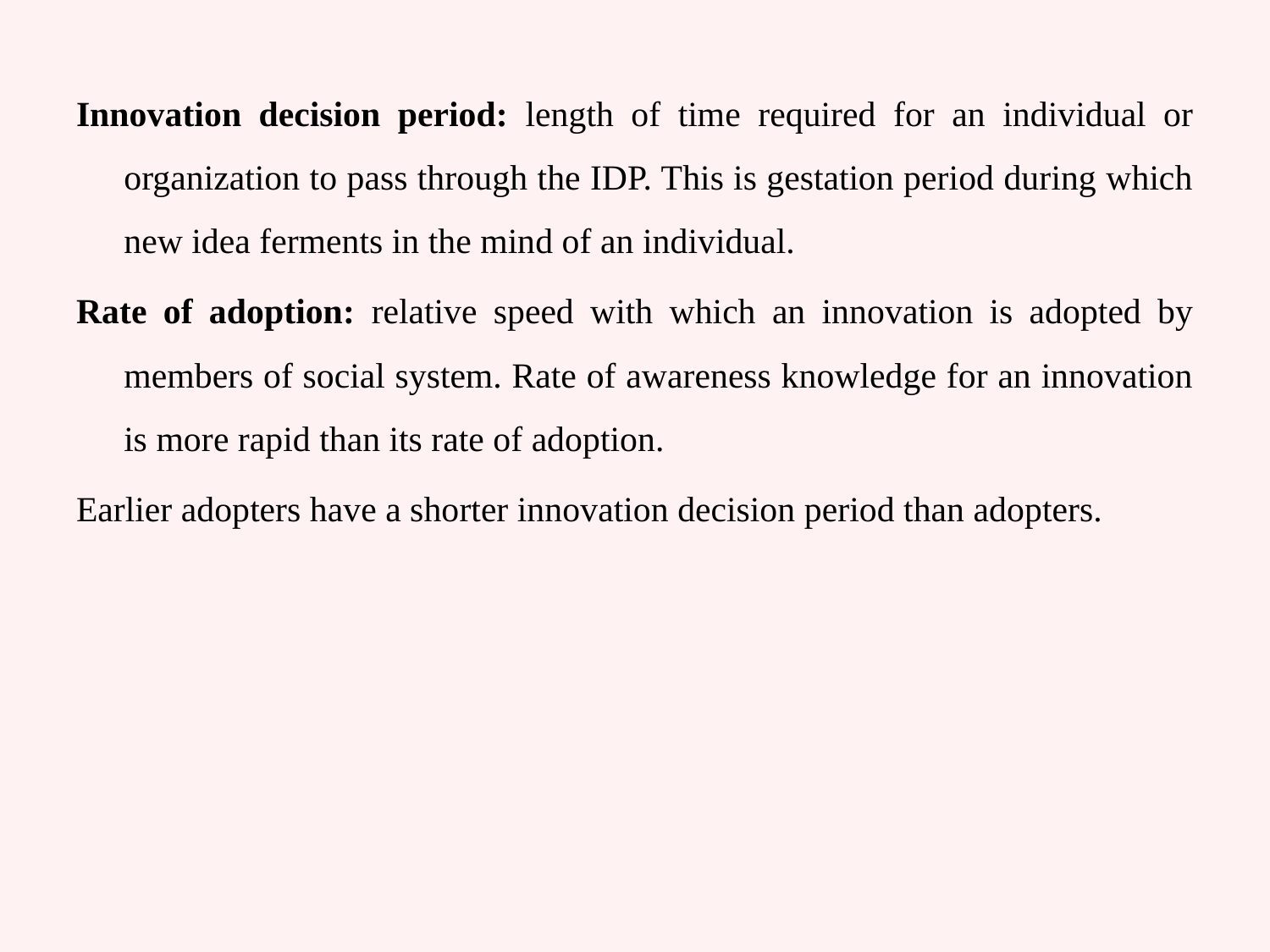

Innovation decision period: length of time required for an individual or organization to pass through the IDP. This is gestation period during which new idea ferments in the mind of an individual.
Rate of adoption: relative speed with which an innovation is adopted by members of social system. Rate of awareness knowledge for an innovation is more rapid than its rate of adoption.
Earlier adopters have a shorter innovation decision period than adopters.